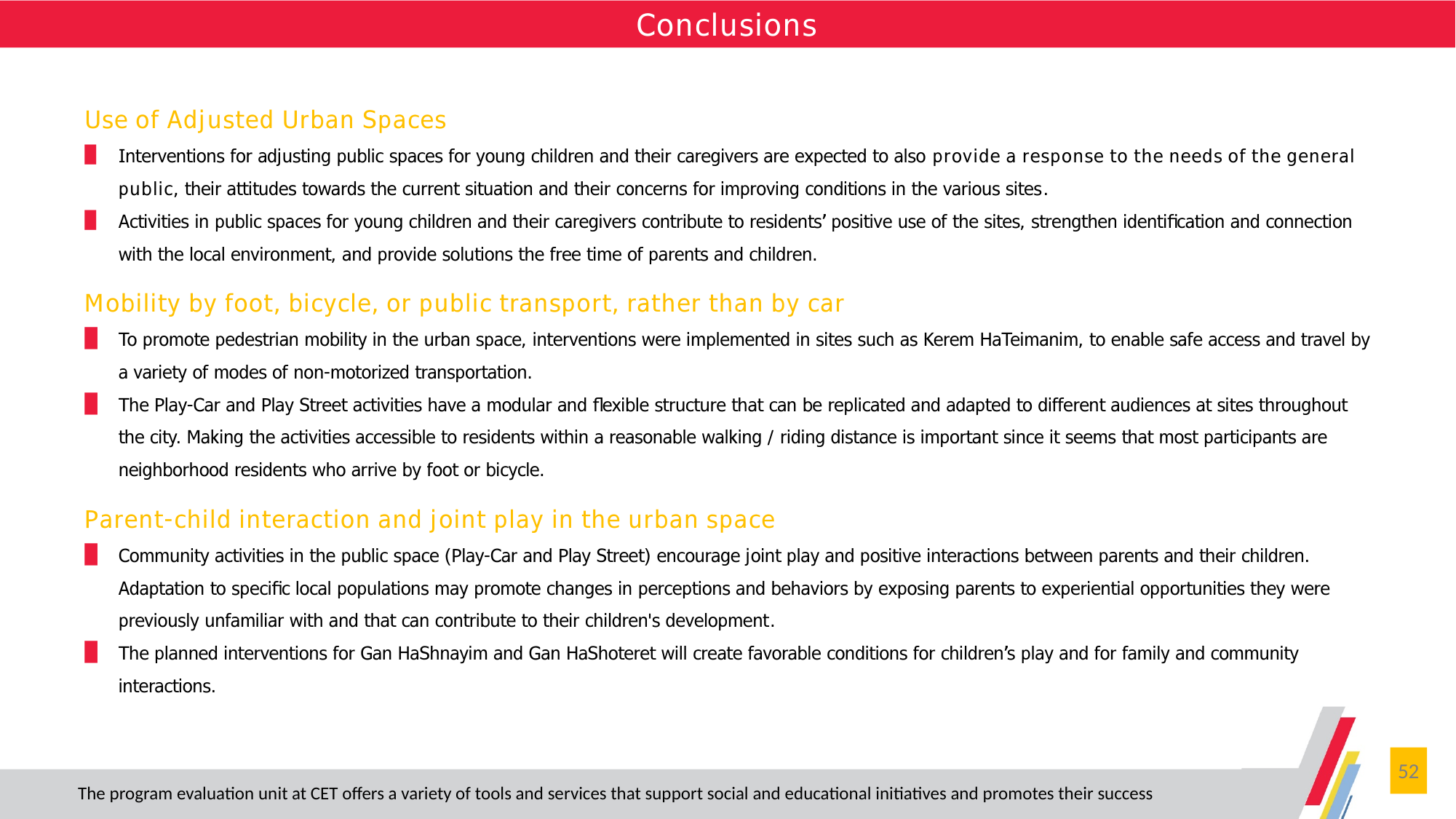

Conclusions
Use of Adjusted Urban Spaces
Interventions for adjusting public spaces for young children and their caregivers are expected to also provide a response to the needs of the general public, their attitudes towards the current situation and their concerns for improving conditions in the various sites.
Activities in public spaces for young children and their caregivers contribute to residents’ positive use of the sites, strengthen identification and connection with the local environment, and provide solutions the free time of parents and children.
Mobility by foot, bicycle, or public transport, rather than by car
To promote pedestrian mobility in the urban space, interventions were implemented in sites such as Kerem HaTeimanim, to enable safe access and travel by a variety of modes of non-motorized transportation.
The Play-Car and Play Street activities have a modular and flexible structure that can be replicated and adapted to different audiences at sites throughout the city. Making the activities accessible to residents within a reasonable walking / riding distance is important since it seems that most participants are neighborhood residents who arrive by foot or bicycle.
Parent-child interaction and joint play in the urban space
Community activities in the public space (Play-Car and Play Street) encourage joint play and positive interactions between parents and their children. Adaptation to specific local populations may promote changes in perceptions and behaviors by exposing parents to experiential opportunities they were previously unfamiliar with and that can contribute to their children's development.
The planned interventions for Gan HaShnayim and Gan HaShoteret will create favorable conditions for children’s play and for family and community interactions.
52